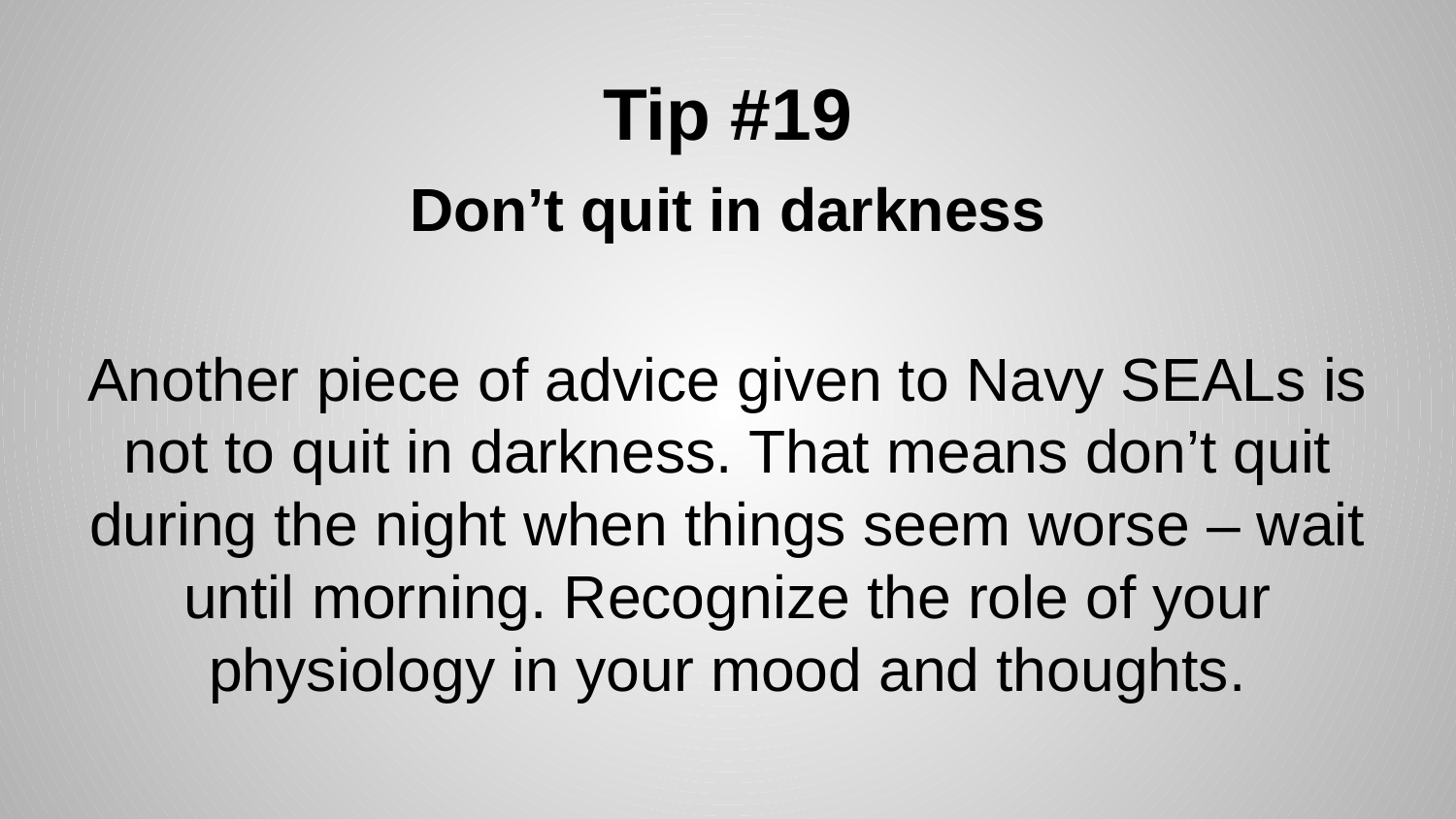

# Tip #19

Don’t quit in darkness

Another piece of advice given to Navy SEALs is not to quit in darkness. That means don’t quit during the night when things seem worse – wait until morning. Recognize the role of your physiology in your mood and thoughts.